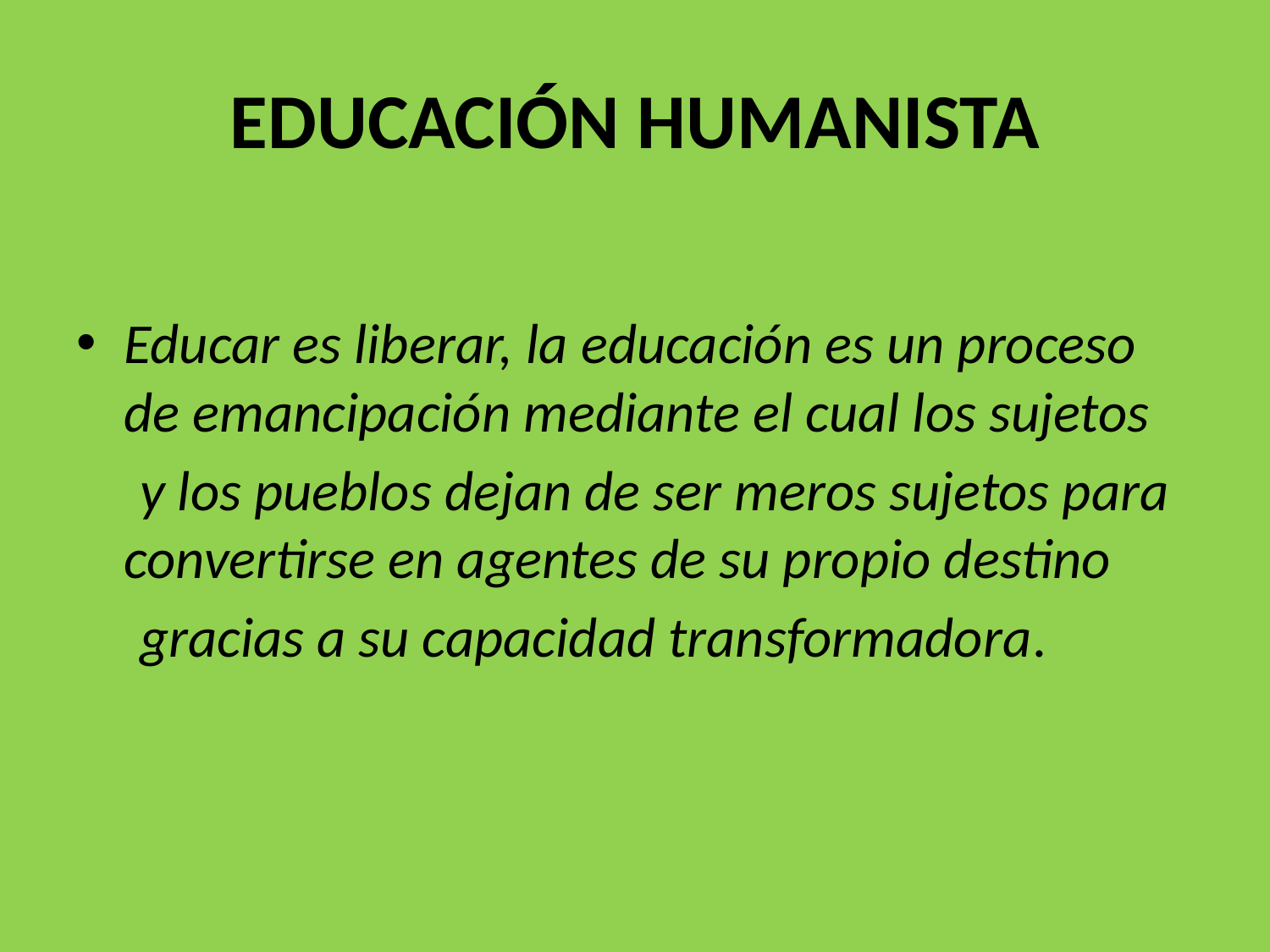

# EDUCACIÓN HUMANISTA

Educar es liberar, la educación es un proceso de emancipación mediante el cual los sujetos
     y los pueblos dejan de ser meros sujetos para convertirse en agentes de su propio destino
     gracias a su capacidad transformadora.